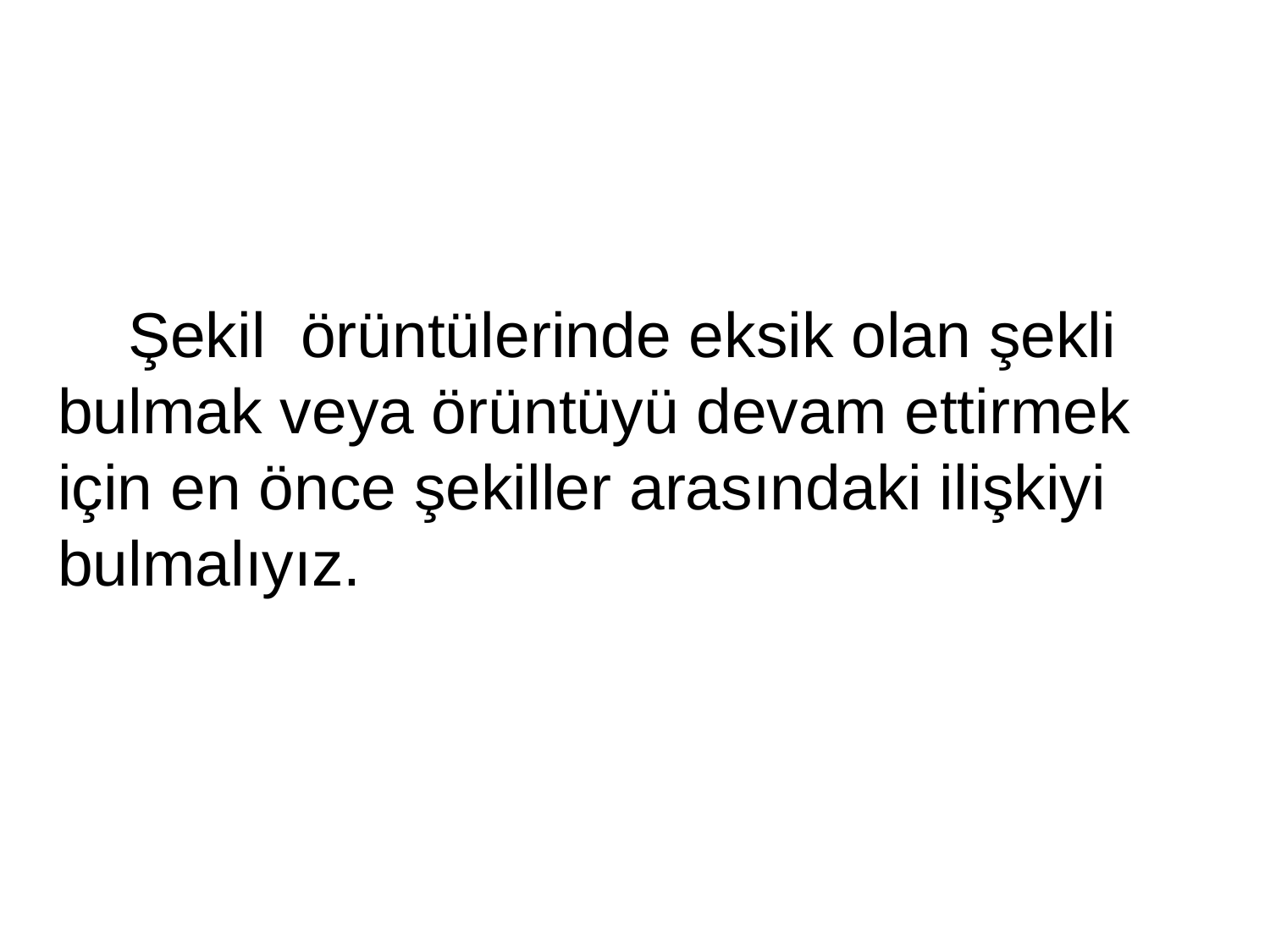

# Şekil  örüntülerinde eksik olan şekli bulmak veya örüntüyü devam ettirmek için en önce şekiller arasındaki ilişkiyi bulmalıyız.